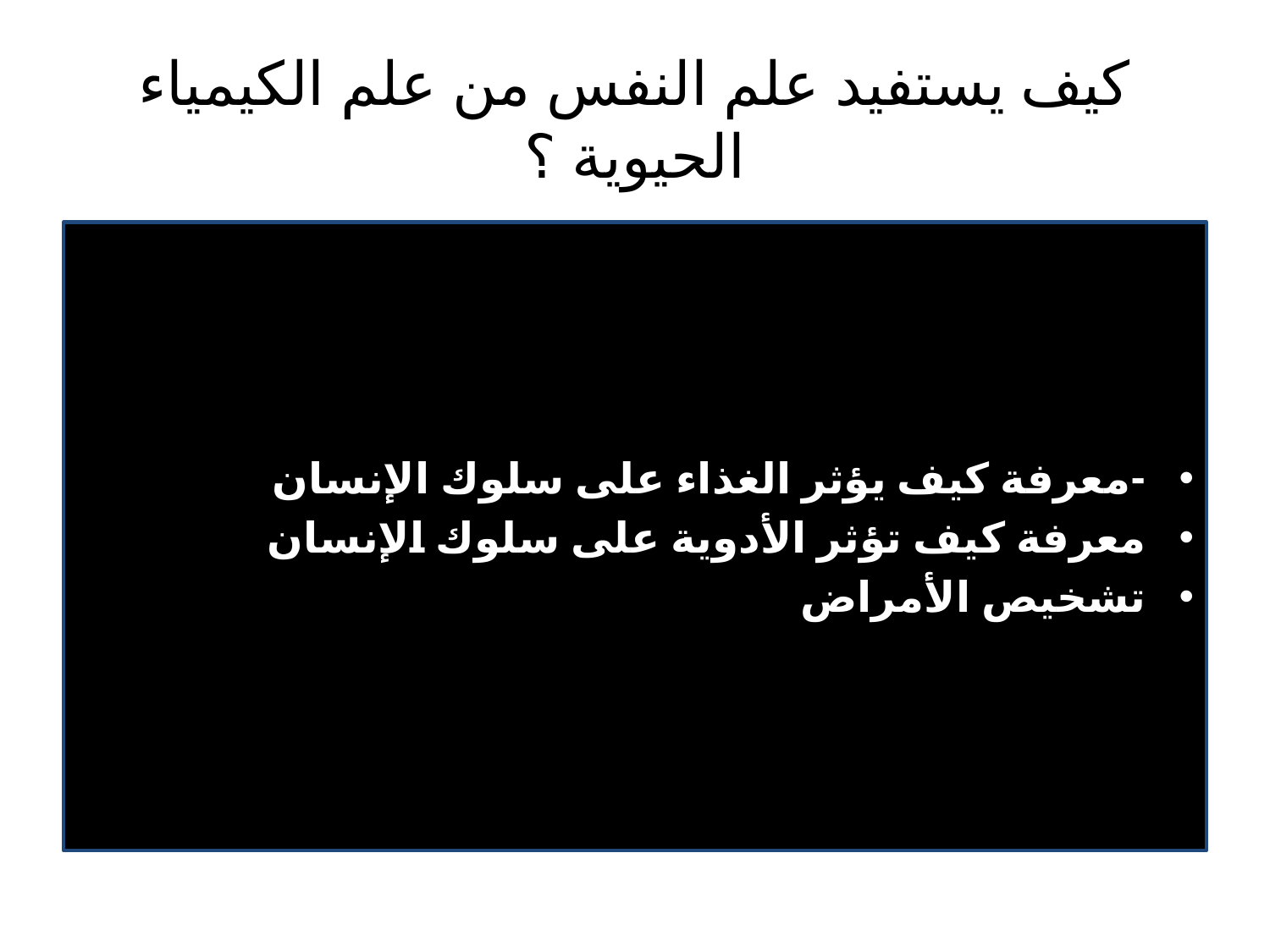

# كيف يستفيد علم النفس من علم الكيمياء الحيوية ؟
-معرفة كيف يؤثر الغذاء على سلوك الإنسان
معرفة كيف تؤثر الأدوية على سلوك الإنسان
تشخيص الأمراض